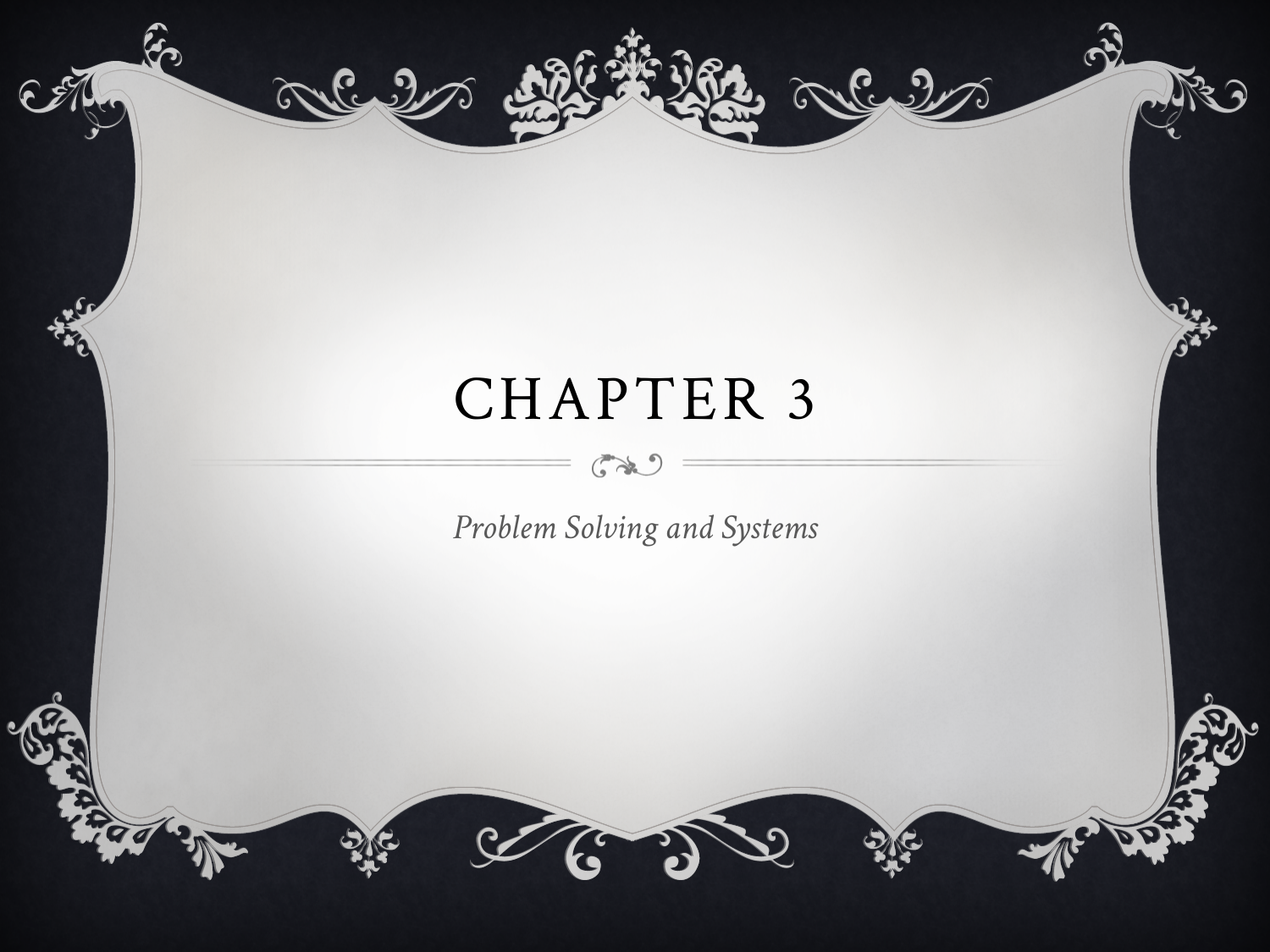

# Chapter 3
Problem Solving and Systems